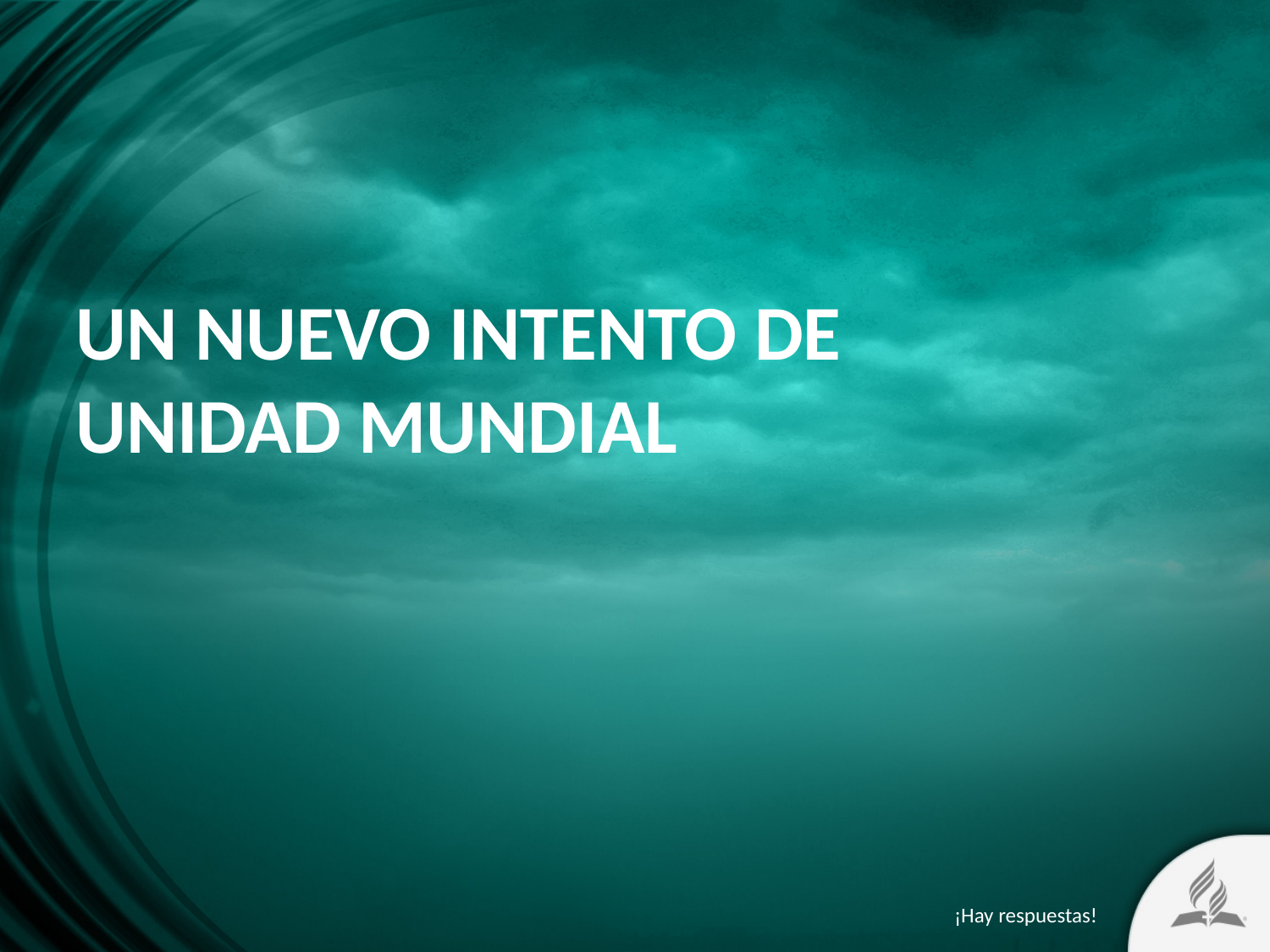

# Un nuevo intento de unidad mundial
¡Hay respuestas!